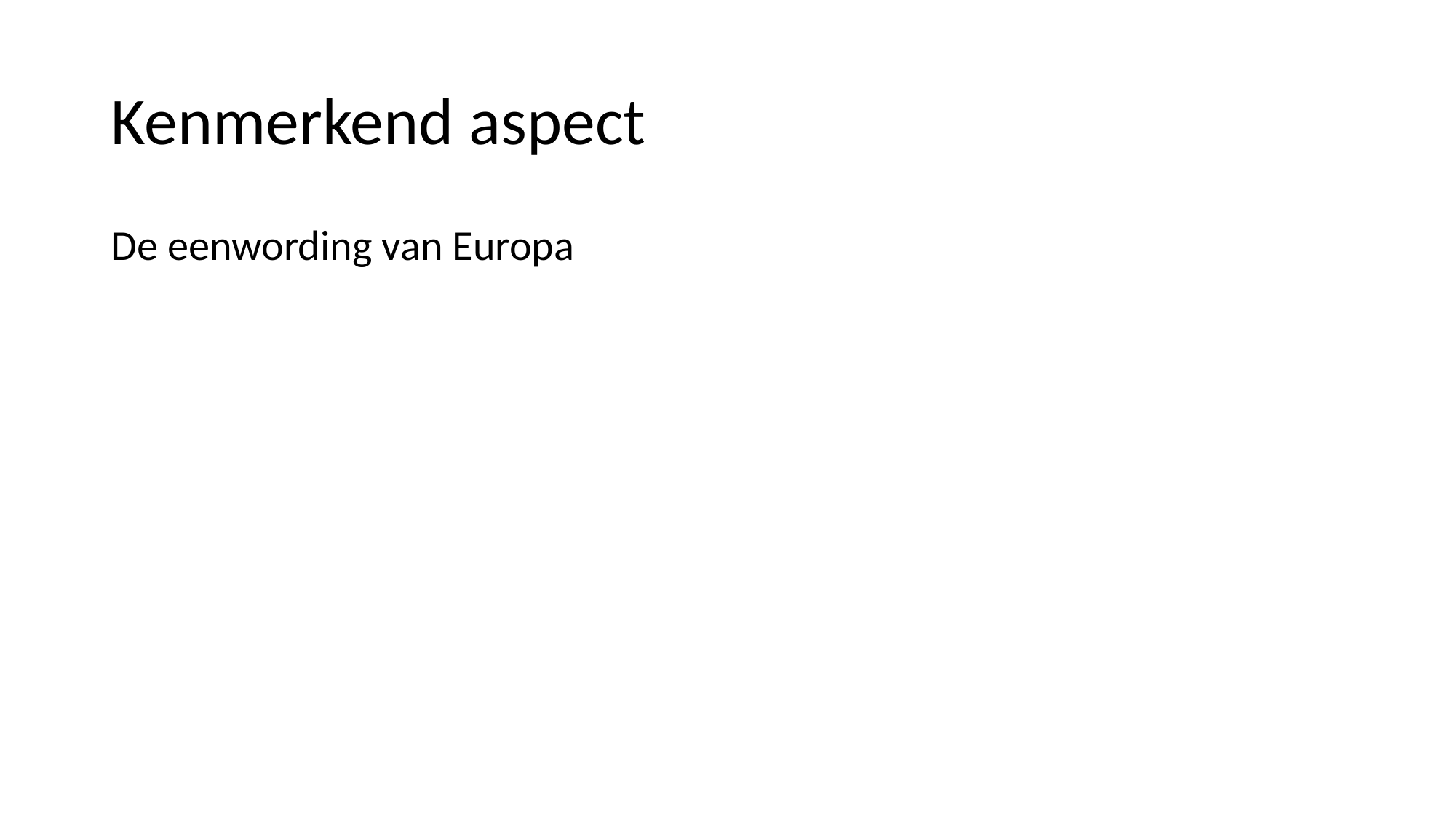

# Kenmerkend aspect
De eenwording van Europa